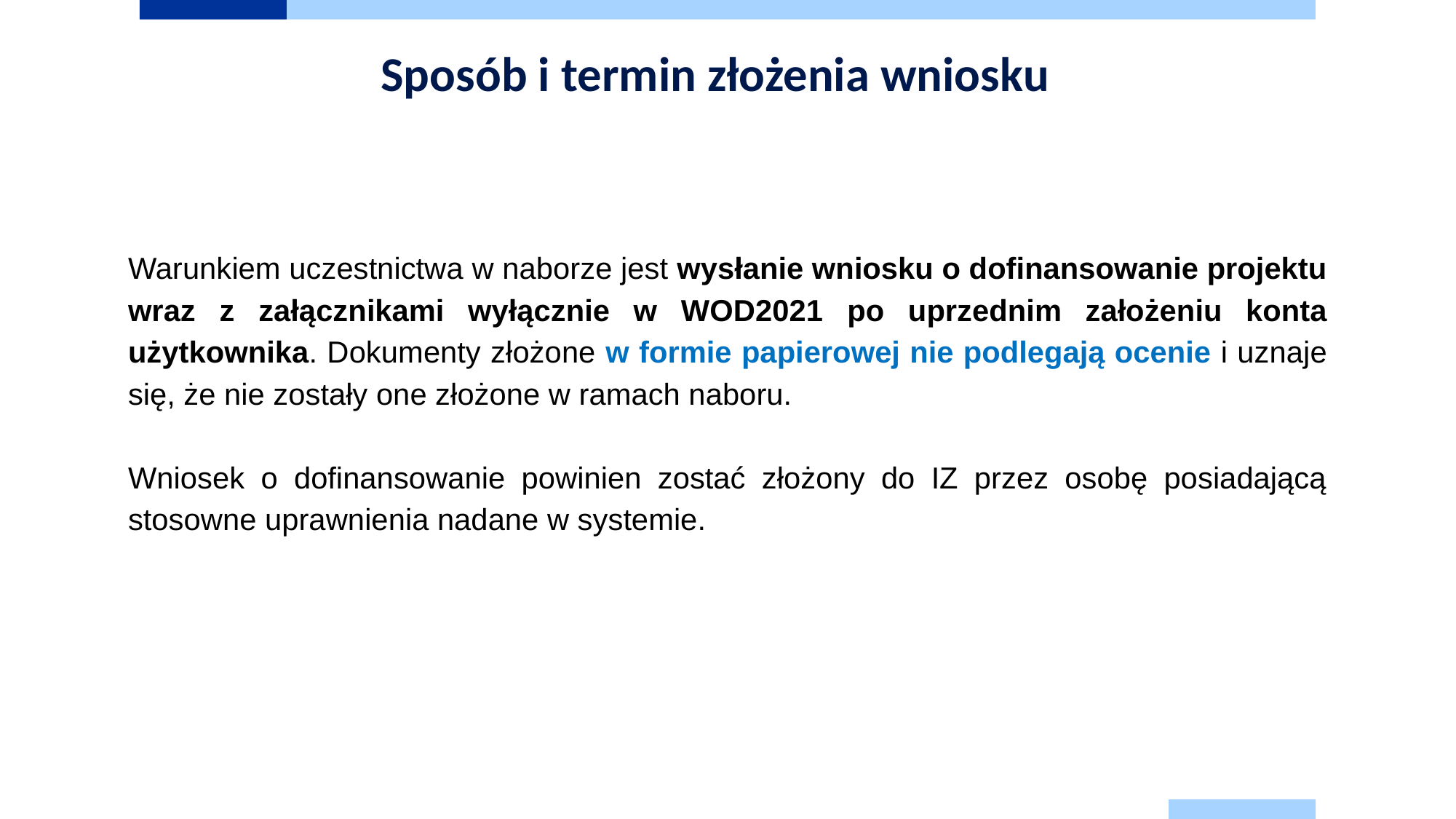

Sposób i termin złożenia wniosku
Warunkiem uczestnictwa w naborze jest wysłanie wniosku o dofinansowanie projektu wraz z załącznikami wyłącznie w WOD2021 po uprzednim założeniu konta użytkownika. Dokumenty złożone w formie papierowej nie podlegają ocenie i uznaje się, że nie zostały one złożone w ramach naboru.

Wniosek o dofinansowanie powinien zostać złożony do IZ przez osobę posiadającą stosowne uprawnienia nadane w systemie.